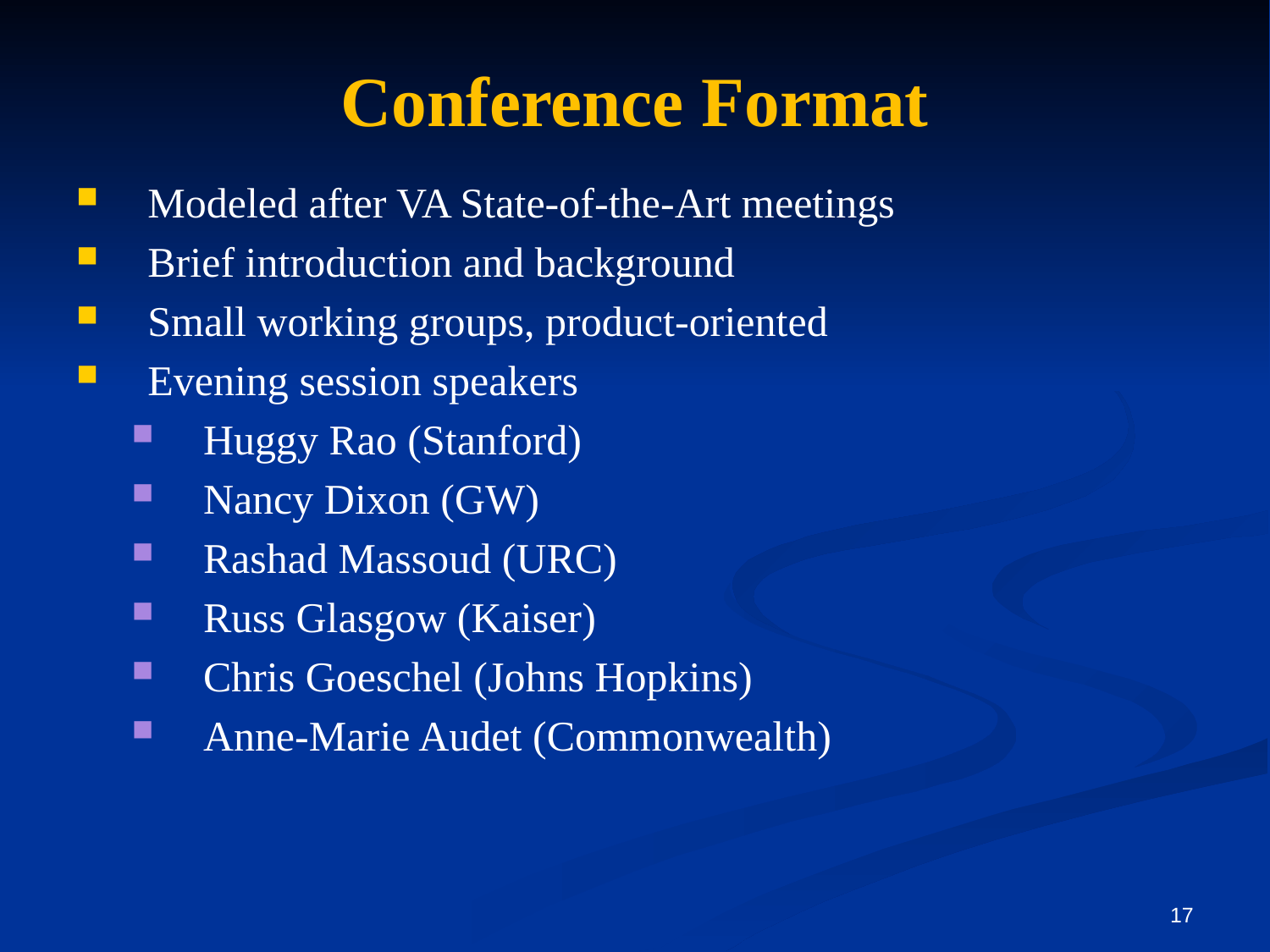

# Conference Format
Modeled after VA State-of-the-Art meetings
Brief introduction and background
Small working groups, product-oriented
Evening session speakers
Huggy Rao (Stanford)
Nancy Dixon (GW)
Rashad Massoud (URC)
Russ Glasgow (Kaiser)
Chris Goeschel (Johns Hopkins)
Anne-Marie Audet (Commonwealth)

17